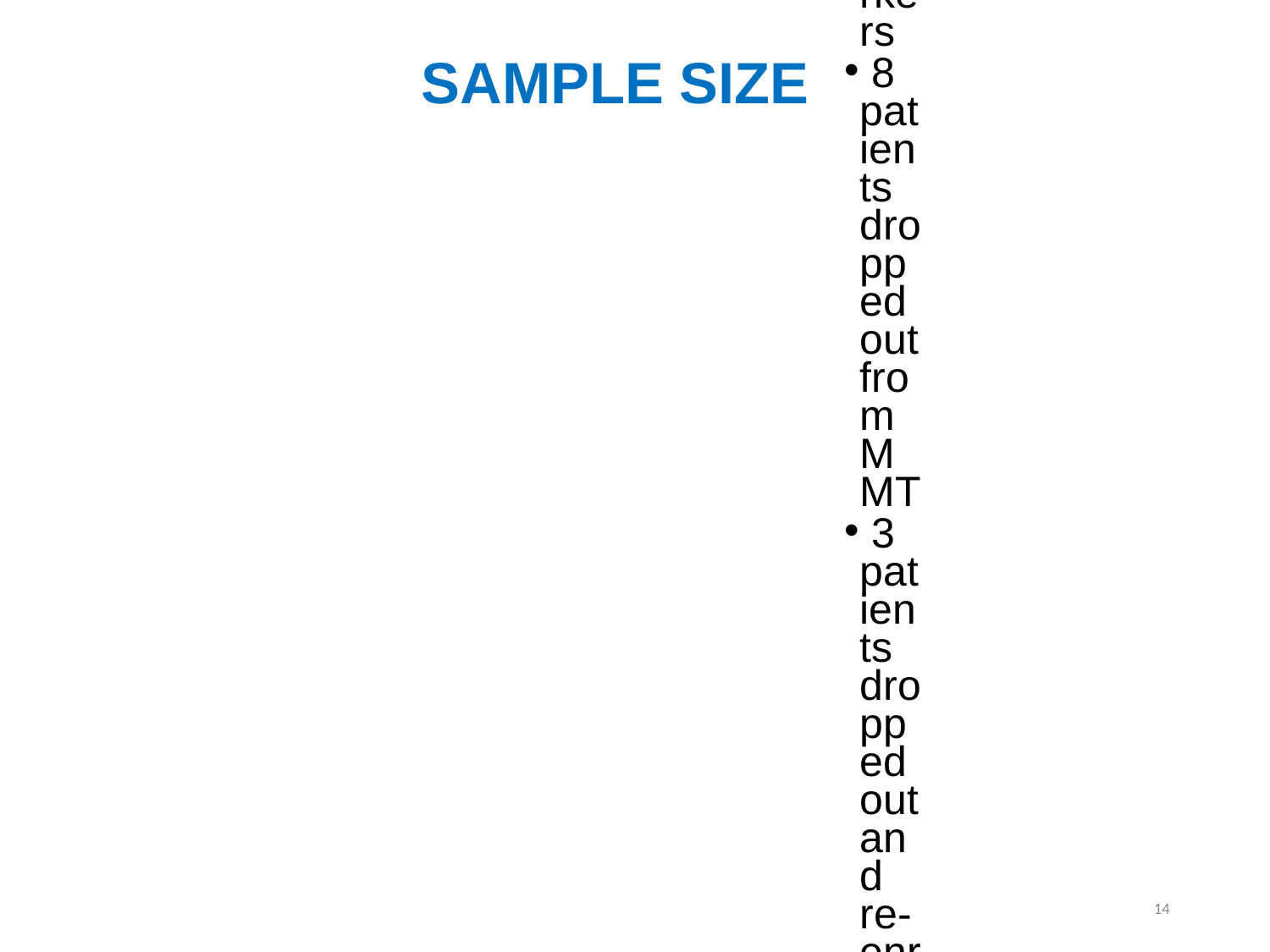

# SAMPLE SIZE
  Cohort Study: 1066 Patients

  Qualitative research: In-depth interviews
 6 health workers
 8 patients dropped out from MMT
 3 patients dropped out and re-enrolment
 3 patients in maintaining stage
 1 peer educator
14